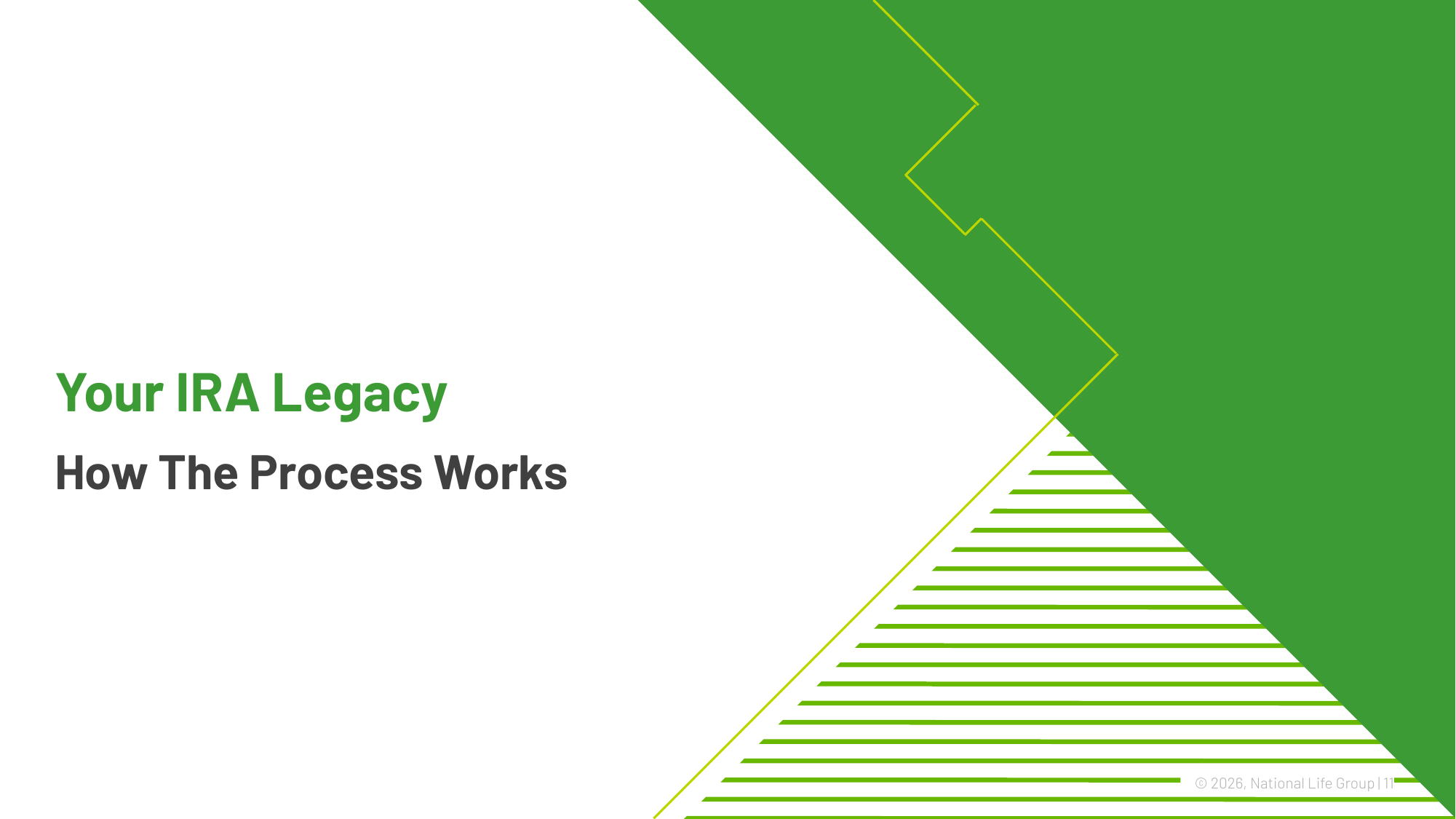

Your IRA Legacy
How The Process Works
© 2026, National Life Group | 11